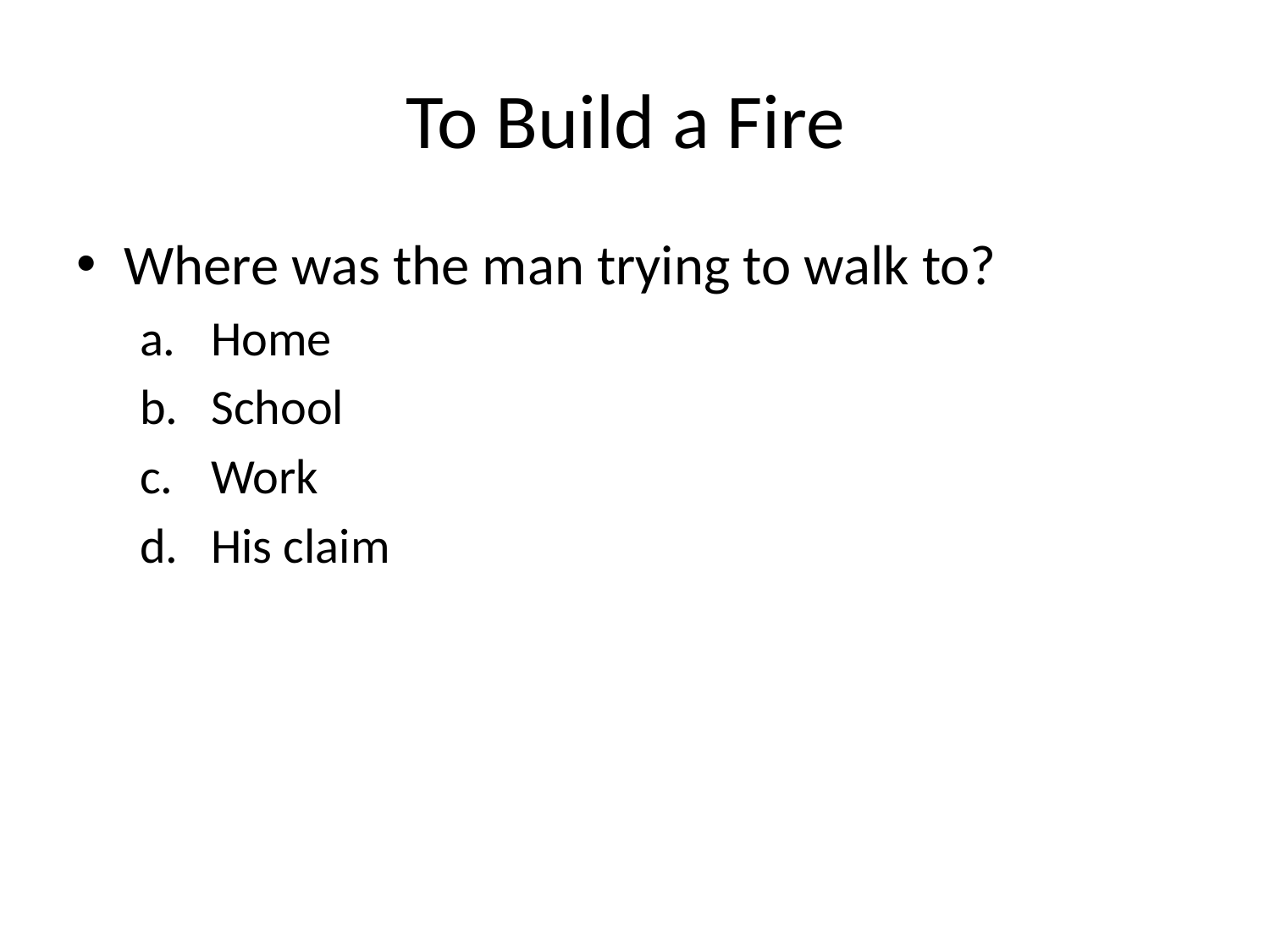

# To Build a Fire
Where was the man trying to walk to?
Home
School
Work
His claim